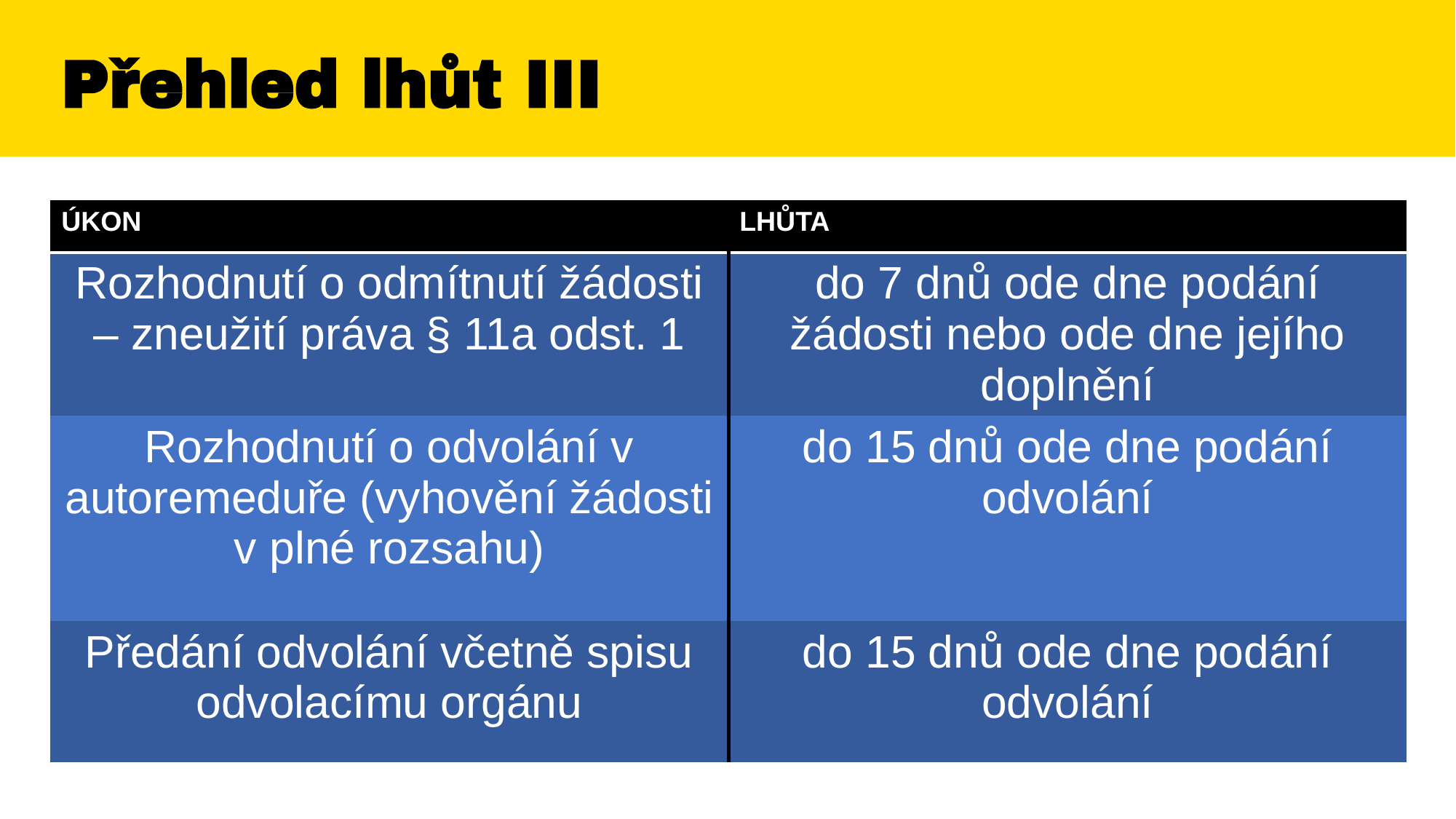

# Přehled lhůt III
| ÚKON | LHŮTA |
| --- | --- |
| Rozhodnutí o odmítnutí žádosti – zneužití práva § 11a odst. 1 | do 7 dnů ode dne podání žádosti nebo ode dne jejího doplnění |
| Rozhodnutí o odvolání v autoremeduře (vyhovění žádosti v plné rozsahu) | do 15 dnů ode dne podání odvolání |
| Předání odvolání včetně spisu odvolacímu orgánu | do 15 dnů ode dne podání odvolání |
8